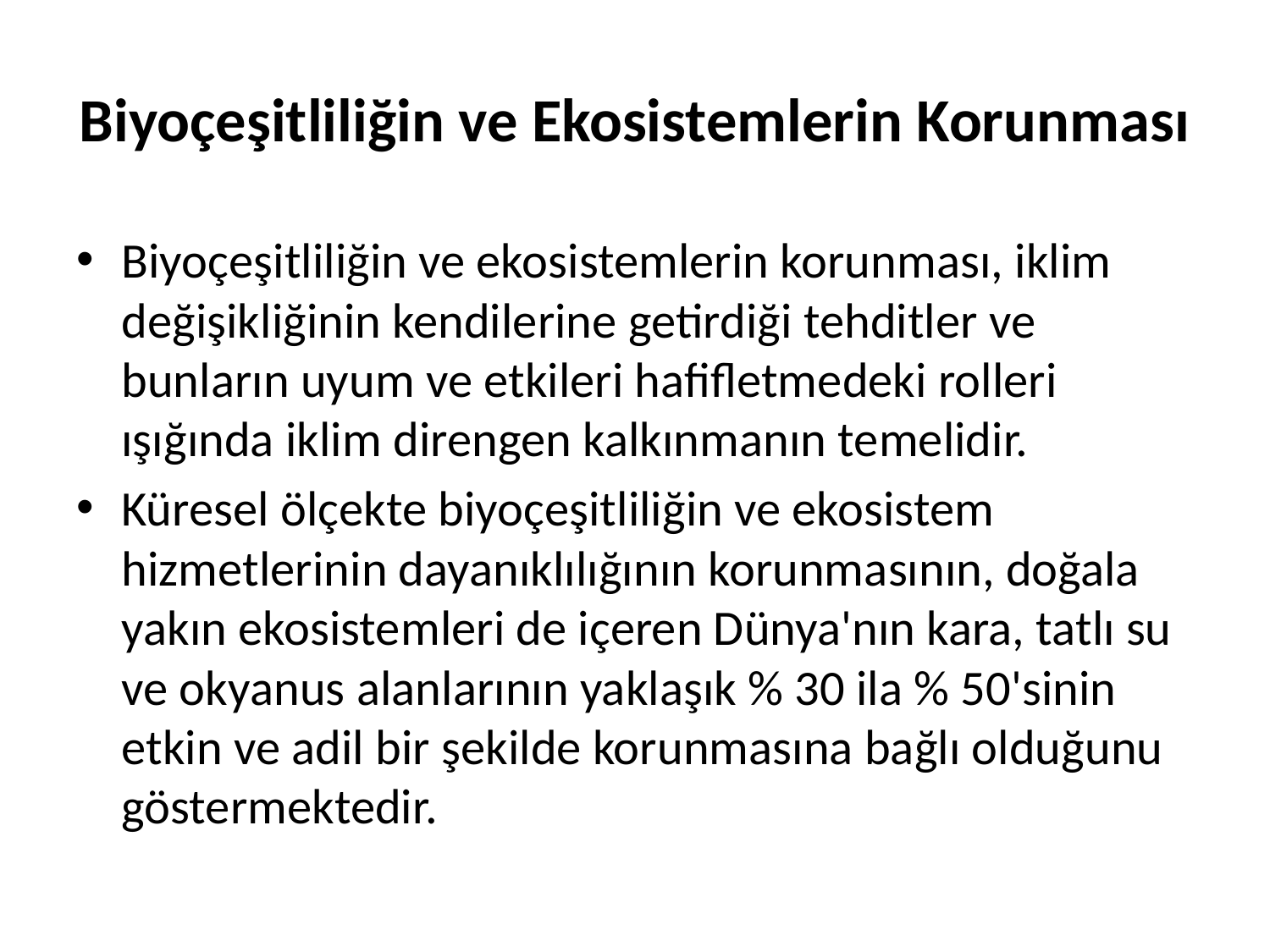

# Biyoçeşitliliğin ve Ekosistemlerin Korunması
Biyoçeşitliliğin ve ekosistemlerin korunması, iklim değişikliğinin kendilerine getirdiği tehditler ve bunların uyum ve etkileri hafifletmedeki rolleri ışığında iklim direngen kalkınmanın temelidir.
Küresel ölçekte biyoçeşitliliğin ve ekosistem hizmetlerinin dayanıklılığının korunmasının, doğala yakın ekosistemleri de içeren Dünya'nın kara, tatlı su ve okyanus alanlarının yaklaşık % 30 ila % 50'sinin etkin ve adil bir şekilde korunmasına bağlı olduğunu göstermektedir.